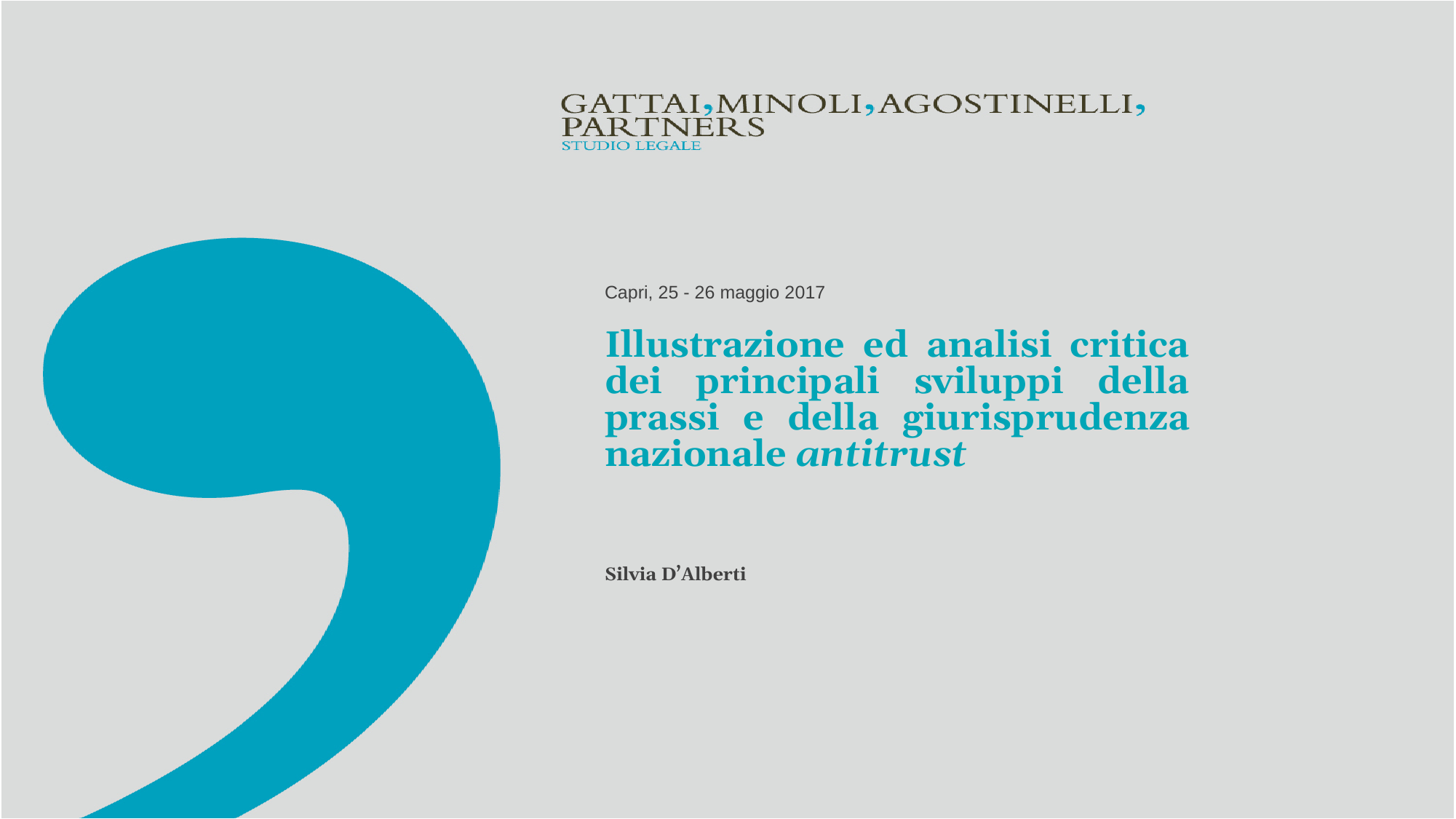

Capri, 25 - 26 maggio 2017
Illustrazione ed analisi critica dei principali sviluppi della prassi e della giurisprudenza nazionale antitrust
Silvia D’Alberti